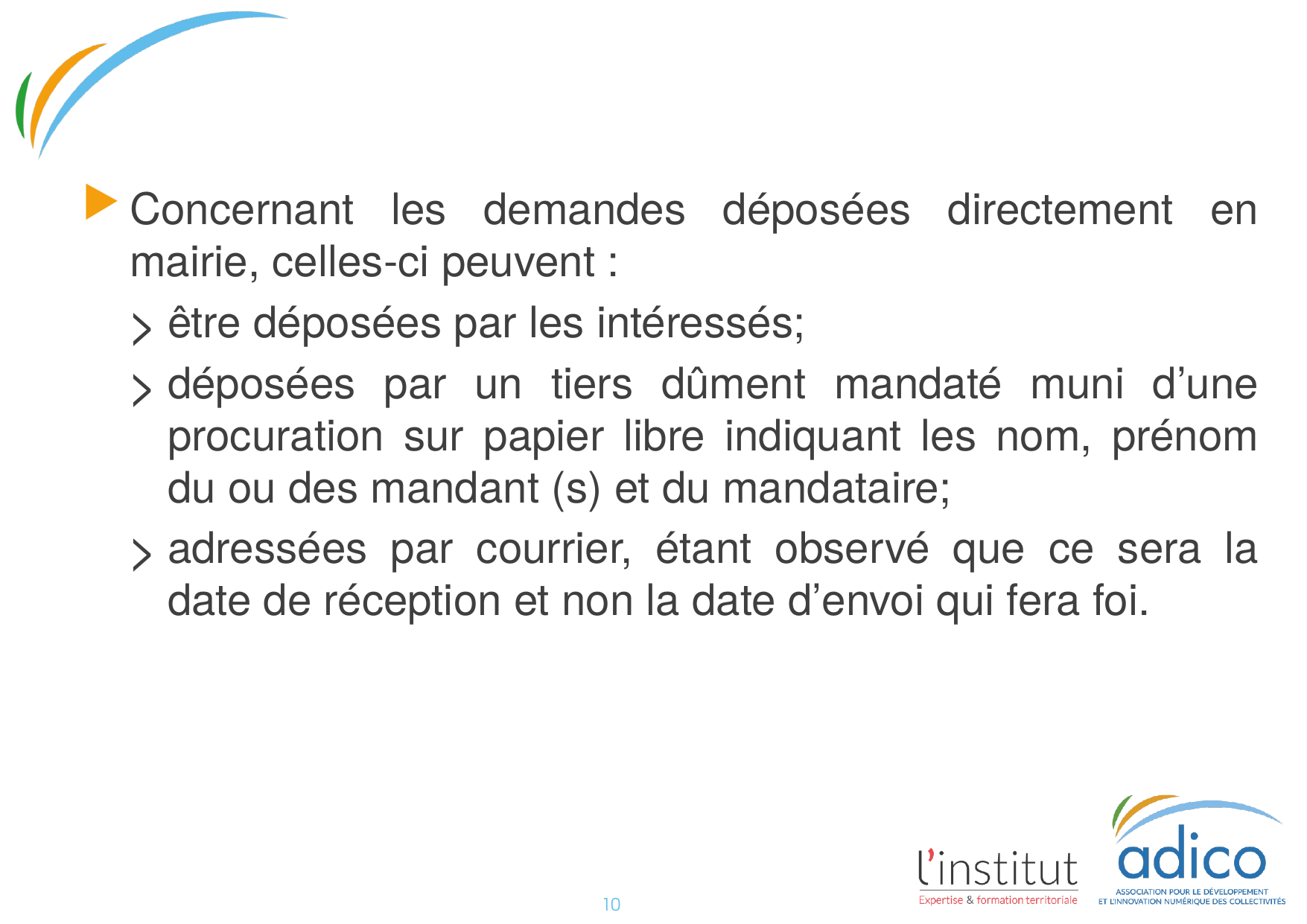

#

Concernant les demandes déposées directement en mairie, celles-ci peuvent :
être déposées par les intéressés;
déposées par un tiers dûment mandaté muni d’une procuration sur papier libre indiquant les nom, prénom du ou des mandant (s) et du mandataire;
adressées par courrier, étant observé que ce sera la date de réception et non la date d’envoi qui fera foi.